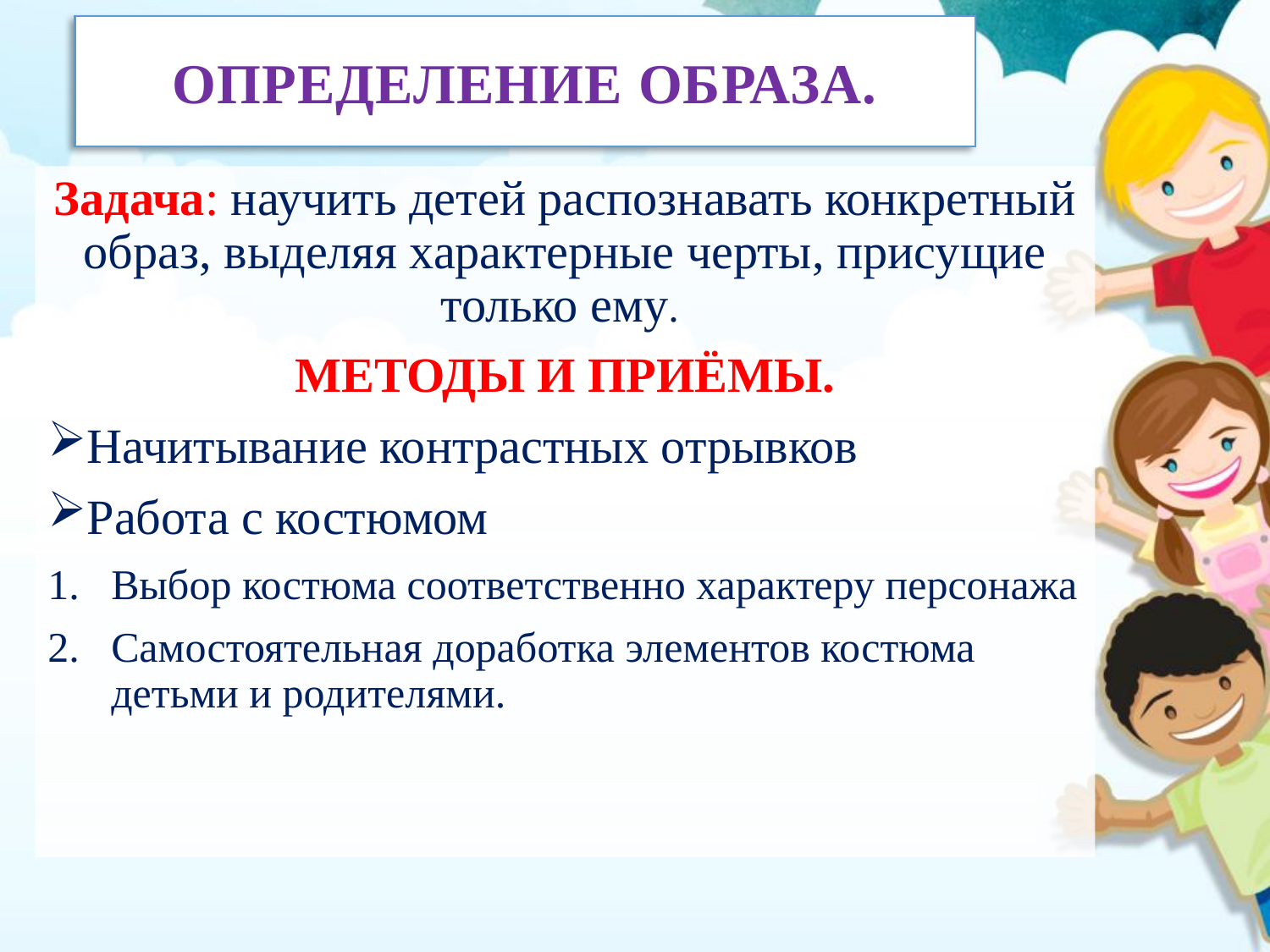

# ОПРЕДЕЛЕНИЕ ОБРАЗА.
Задача: научить детей распознавать конкретный образ, выделяя характерные черты, присущие только ему.
МЕТОДЫ И ПРИЁМЫ.
Начитывание контрастных отрывков
Работа с костюмом
Выбор костюма соответственно характеру персонажа
Самостоятельная доработка элементов костюма детьми и родителями.